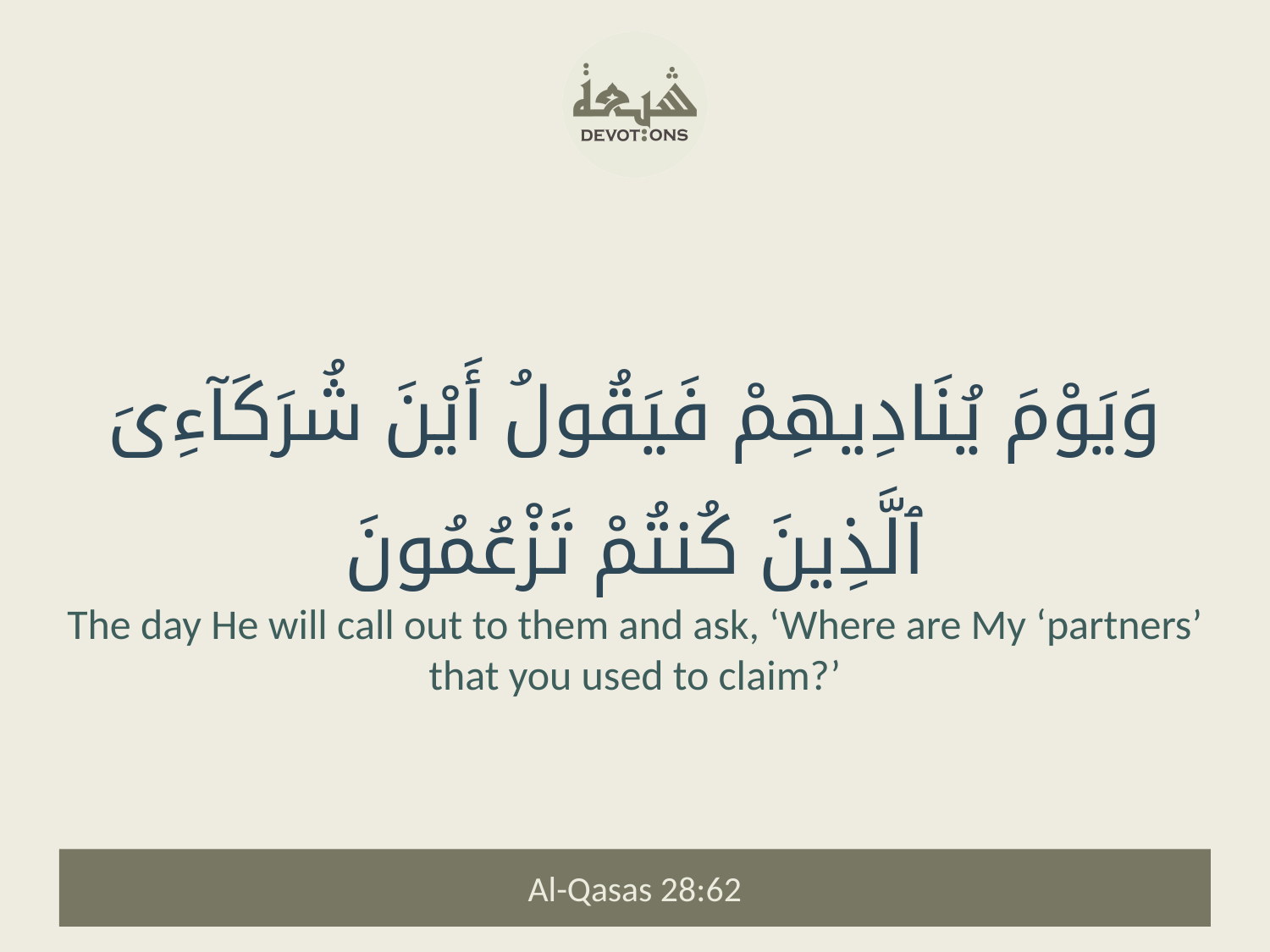

وَيَوْمَ يُنَادِيهِمْ فَيَقُولُ أَيْنَ شُرَكَآءِىَ ٱلَّذِينَ كُنتُمْ تَزْعُمُونَ
The day He will call out to them and ask, ‘Where are My ‘partners’ that you used to claim?’
Al-Qasas 28:62